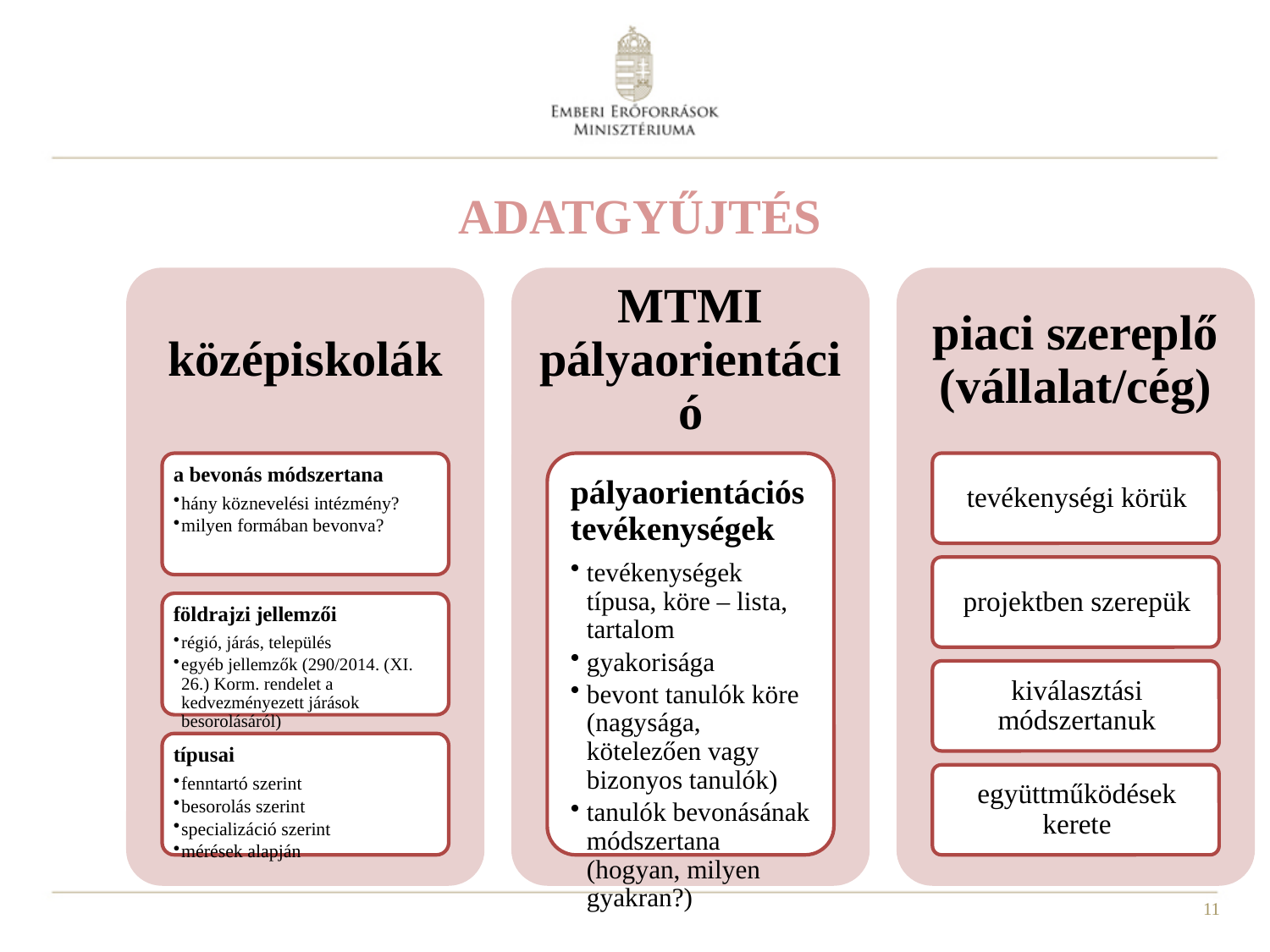

# ADATGYŰJTÉS
középiskolák
a bevonás módszertana
hány köznevelési intézmény?
milyen formában bevonva?
földrajzi jellemzői
régió, járás, település
egyéb jellemzők (290/2014. (XI. 26.) Korm. rendelet a kedvezményezett járások besorolásáról)
típusai
fenntartó szerint
besorolás szerint
specializáció szerint
mérések alapján
MTMI pályaorientáció
pályaorientációs tevékenységek
tevékenységek típusa, köre – lista, tartalom
gyakorisága
bevont tanulók köre (nagysága, kötelezően vagy bizonyos tanulók)
tanulók bevonásának módszertana (hogyan, milyen gyakran?)
piaci szereplő (vállalat/cég)
tevékenységi körük
projektben szerepük
kiválasztási módszertanuk
együttműködések kerete